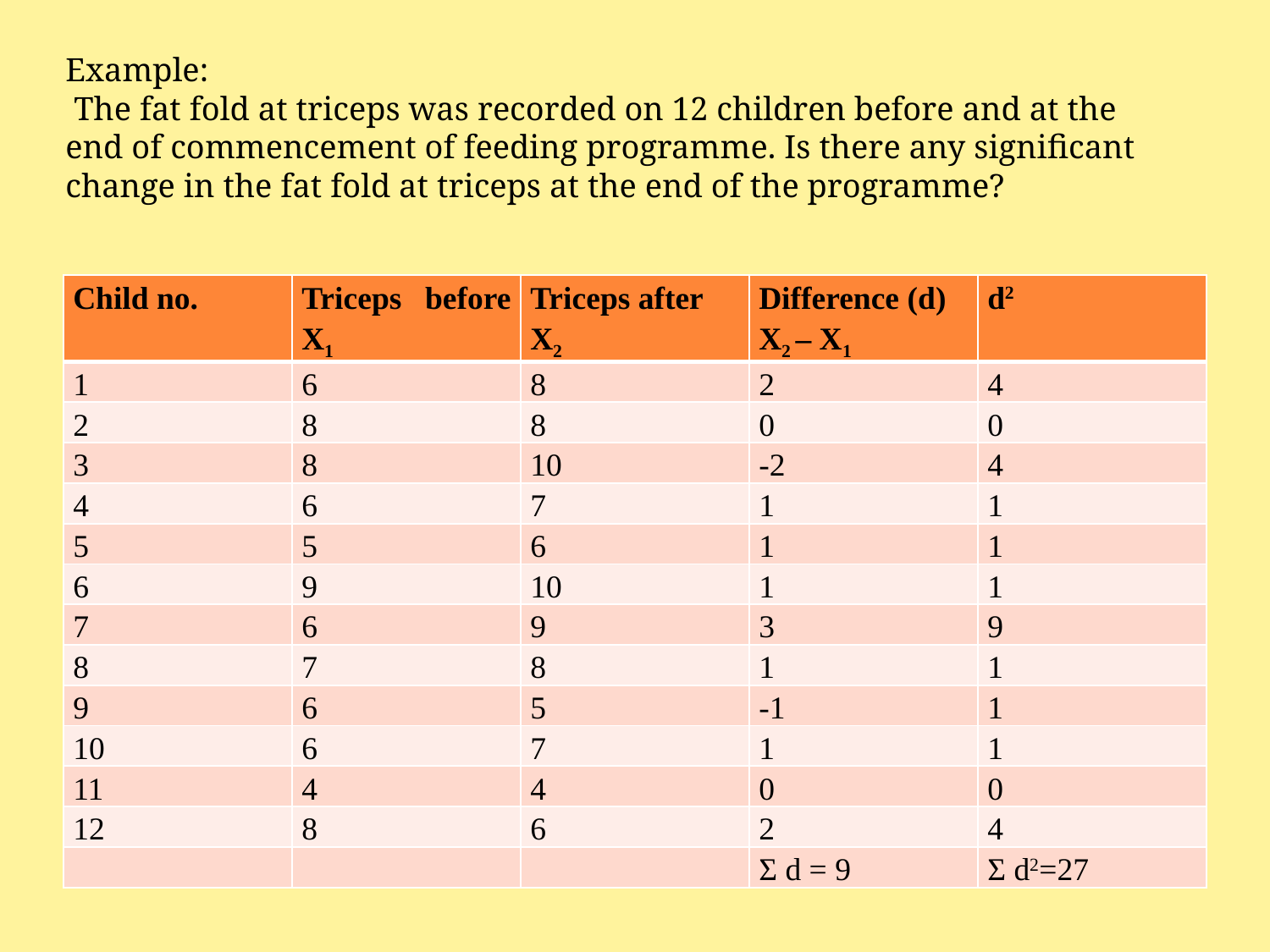

# Example: The fat fold at triceps was recorded on 12 children before and at the end of commencement of feeding programme. Is there any significant change in the fat fold at triceps at the end of the programme?
| Child no. | Triceps before X1 | Triceps after X2 | Difference (d) X2 – X1 | d2 |
| --- | --- | --- | --- | --- |
| 1 | 6 | 8 | 2 | 4 |
| 2 | 8 | 8 | 0 | 0 |
| 3 | 8 | 10 | -2 | 4 |
| 4 | 6 | 7 | 1 | 1 |
| 5 | 5 | 6 | 1 | 1 |
| 6 | 9 | 10 | 1 | 1 |
| 7 | 6 | 9 | 3 | 9 |
| 8 | 7 | 8 | 1 | 1 |
| 9 | 6 | 5 | -1 | 1 |
| 10 | 6 | 7 | 1 | 1 |
| 11 | 4 | 4 | 0 | 0 |
| 12 | 8 | 6 | 2 | 4 |
|  |  |  | Σ d = 9 | Σ d2=27 |